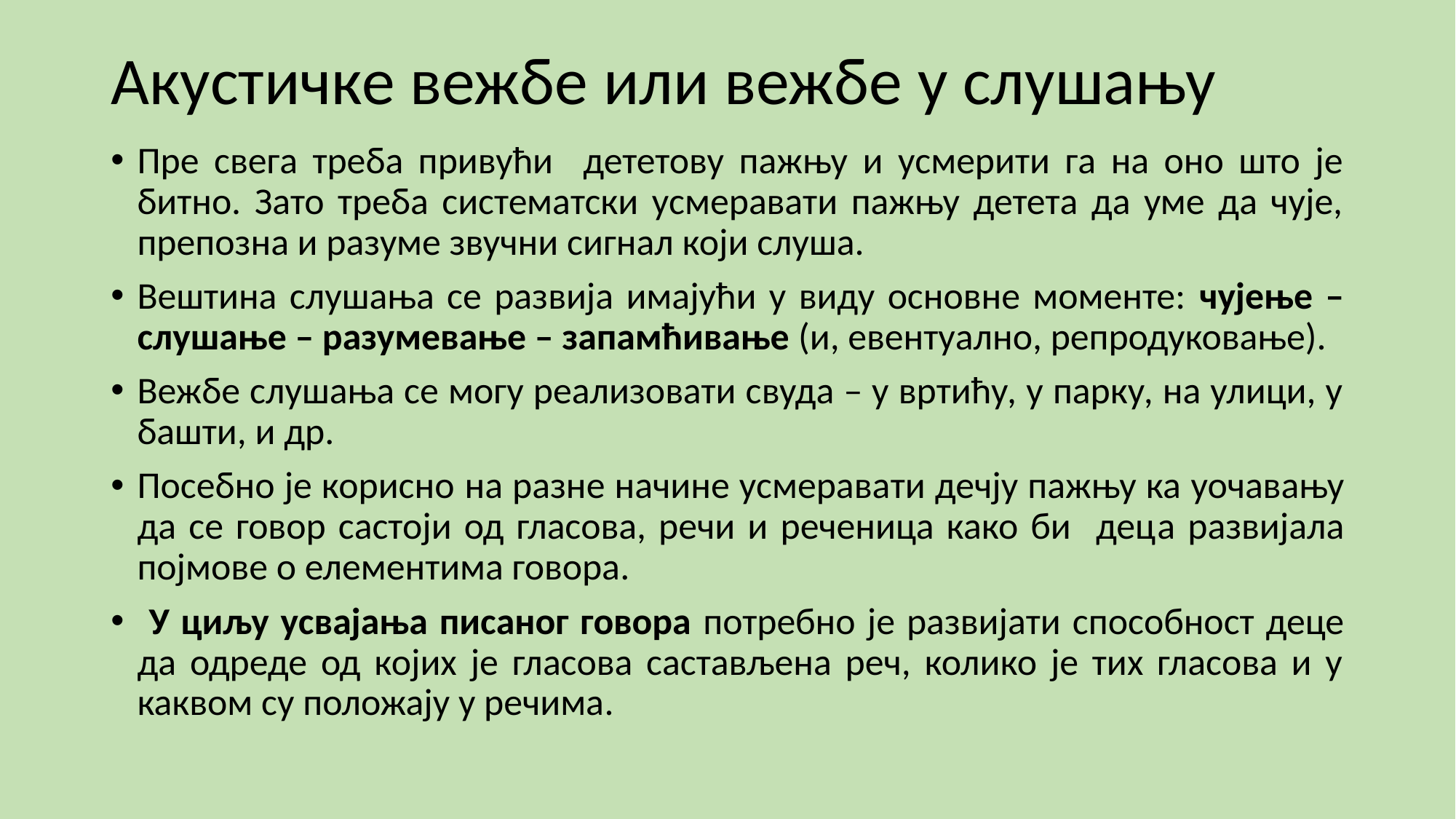

# Акустичке вежбе или вежбе у слушању
Пре свега треба привући  дететову пажњу и усмерити га на оно што је битно. Зато треба систематски усмеравати пажњу детета да уме да чује, препозна и разуме звучни сигнал који слуша.
Вештина слушања се развија имајући у виду основне моменте: чујење – слушање – разумевање – запамћивање (и, евентуално, репродуковање).
Вежбе слушања се могу реализовати свуда – у вртићу, у парку, на улици, у башти, и др.
Посебно је корисно на разне начине усмеравати дечју пажњу ка уочавању да се говор састоји од гласова, речи и реченица како би  деца развијала појмове о елементима говора.
 У циљу усвајања писаног говора потребно је развијати способност деце да одреде од којих је гласова састављена реч, колико је тих гласова и у каквом су положају у речима.